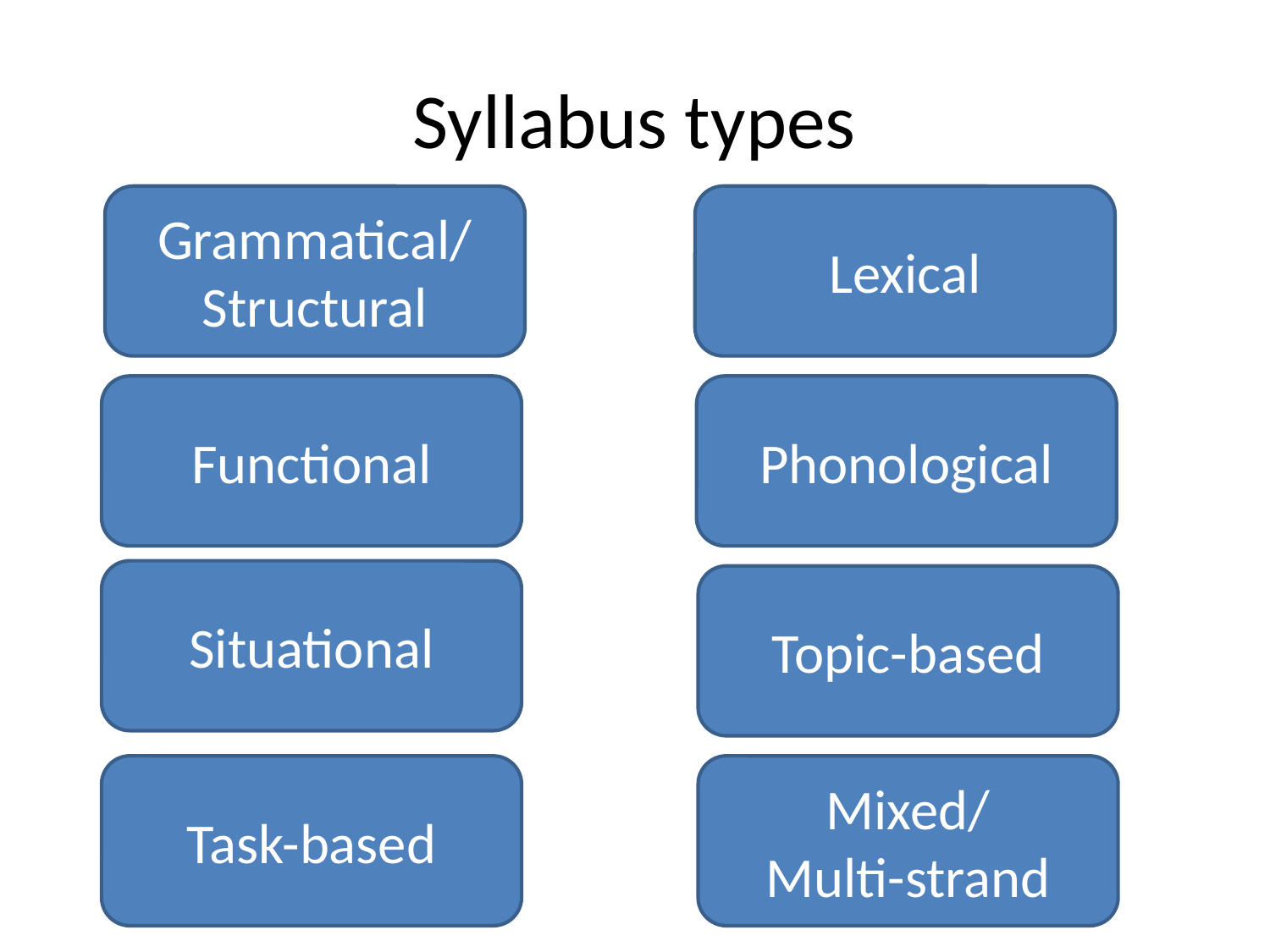

# Syllabus types
Grammatical/
Structural
Lexical
Functional
Phonological
Situational
Topic-based
Task-based
Mixed/
Multi-strand